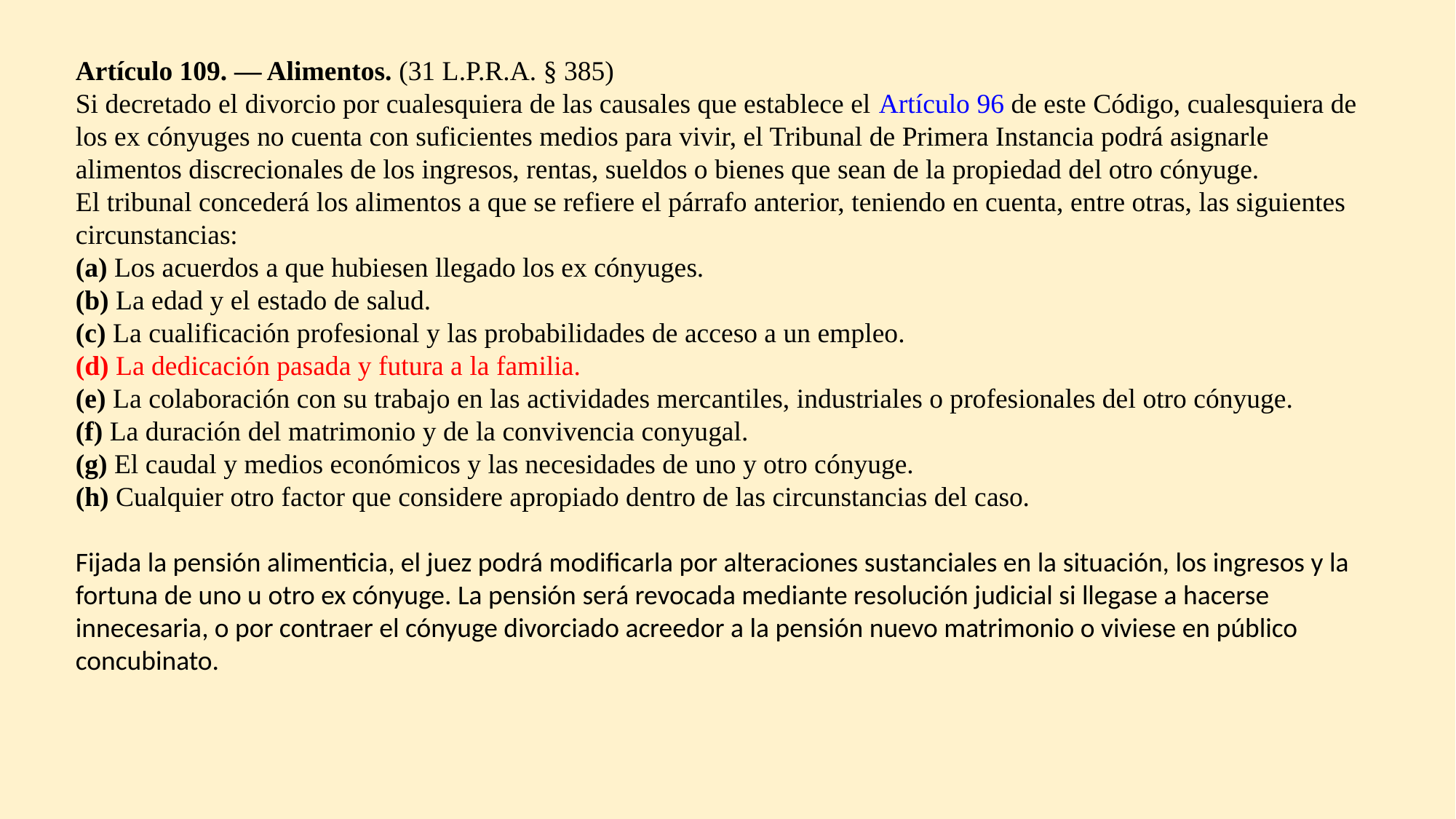

Artículo 109. — Alimentos. (31 L.P.R.A. § 385)
Si decretado el divorcio por cualesquiera de las causales que establece el Artículo 96 de este Código, cualesquiera de los ex cónyuges no cuenta con suficientes medios para vivir, el Tribunal de Primera Instancia podrá asignarle alimentos discrecionales de los ingresos, rentas, sueldos o bienes que sean de la propiedad del otro cónyuge.
El tribunal concederá los alimentos a que se refiere el párrafo anterior, teniendo en cuenta, entre otras, las siguientes circunstancias:
(a) Los acuerdos a que hubiesen llegado los ex cónyuges.
(b) La edad y el estado de salud.
(c) La cualificación profesional y las probabilidades de acceso a un empleo.
(d) La dedicación pasada y futura a la familia.
(e) La colaboración con su trabajo en las actividades mercantiles, industriales o profesionales del otro cónyuge.
(f) La duración del matrimonio y de la convivencia conyugal.
(g) El caudal y medios económicos y las necesidades de uno y otro cónyuge.
(h) Cualquier otro factor que considere apropiado dentro de las circunstancias del caso.

Fijada la pensión alimenticia, el juez podrá modificarla por alteraciones sustanciales en la situación, los ingresos y la fortuna de uno u otro ex cónyuge. La pensión será revocada mediante resolución judicial si llegase a hacerse innecesaria, o por contraer el cónyuge divorciado acreedor a la pensión nuevo matrimonio o viviese en público concubinato.